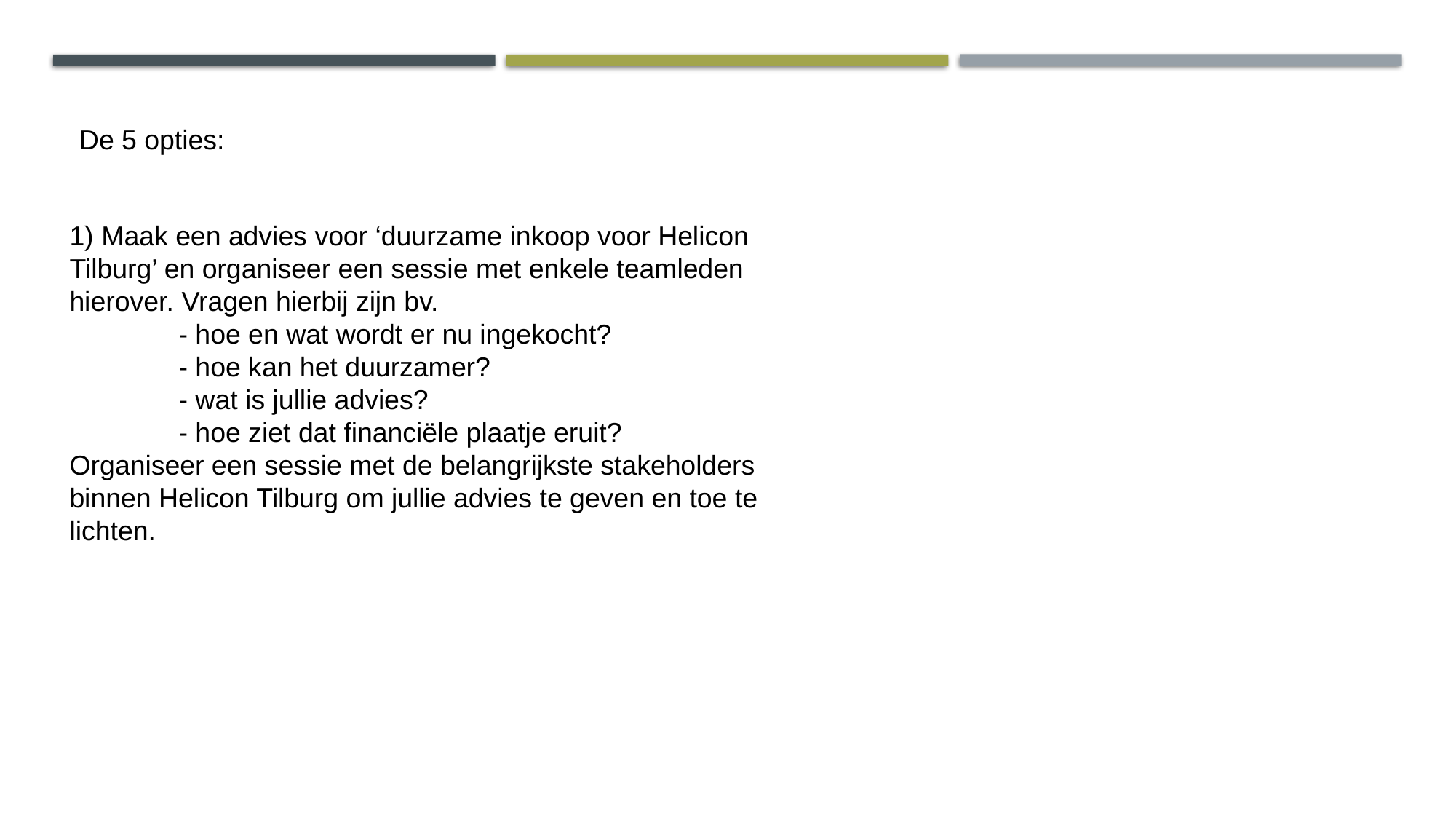

De 5 opties:
1) Maak een advies voor ‘duurzame inkoop voor Helicon Tilburg’ en organiseer een sessie met enkele teamleden hierover. Vragen hierbij zijn bv.
	- hoe en wat wordt er nu ingekocht?
	- hoe kan het duurzamer?
	- wat is jullie advies?
	- hoe ziet dat financiële plaatje eruit?
Organiseer een sessie met de belangrijkste stakeholders binnen Helicon Tilburg om jullie advies te geven en toe te lichten.